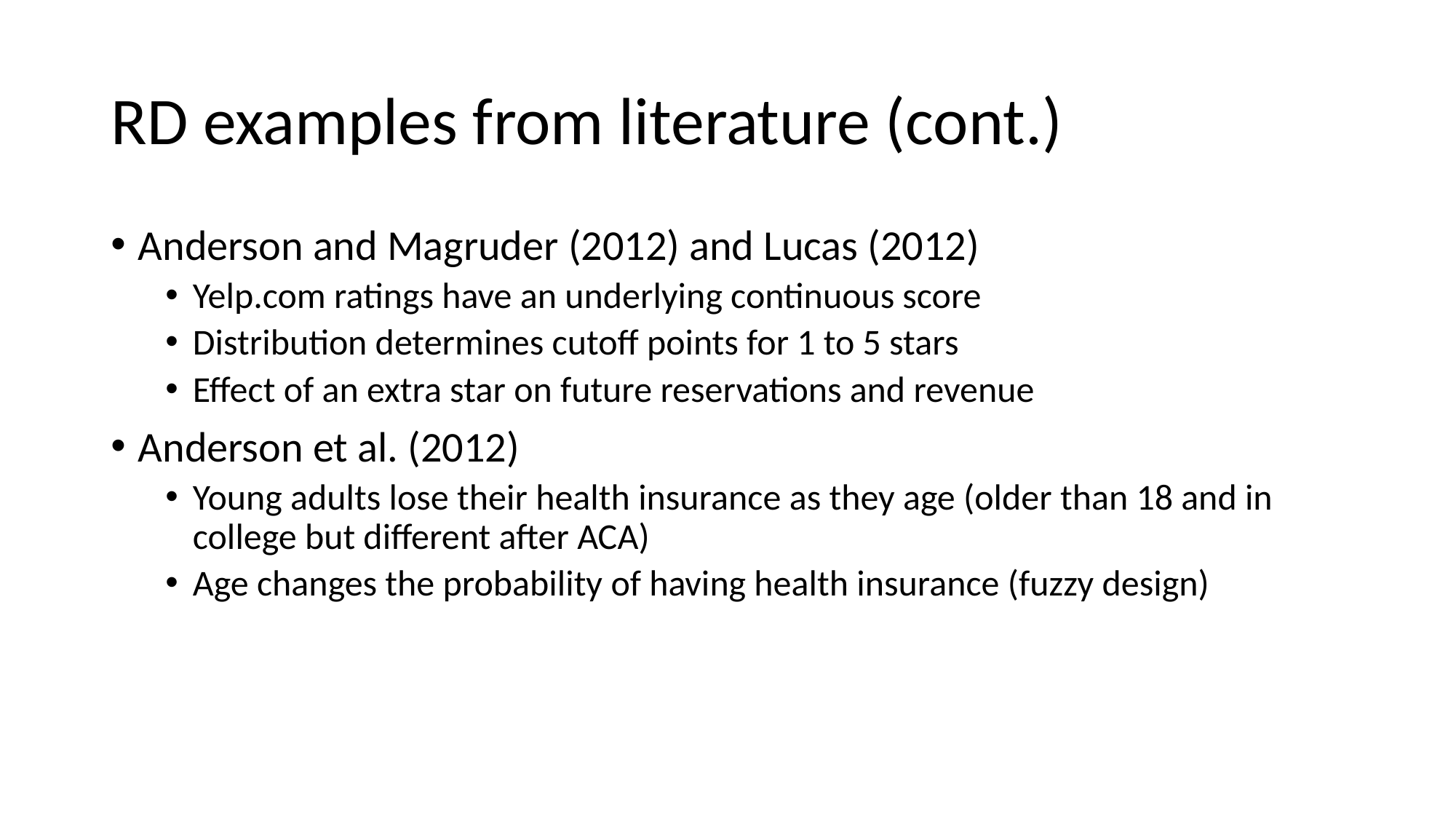

# RD examples from literature (cont.)
Anderson and Magruder (2012) and Lucas (2012)
Yelp.com ratings have an underlying continuous score
Distribution determines cutoff points for 1 to 5 stars
Effect of an extra star on future reservations and revenue
Anderson et al. (2012)
Young adults lose their health insurance as they age (older than 18 and in college but different after ACA)
Age changes the probability of having health insurance (fuzzy design)